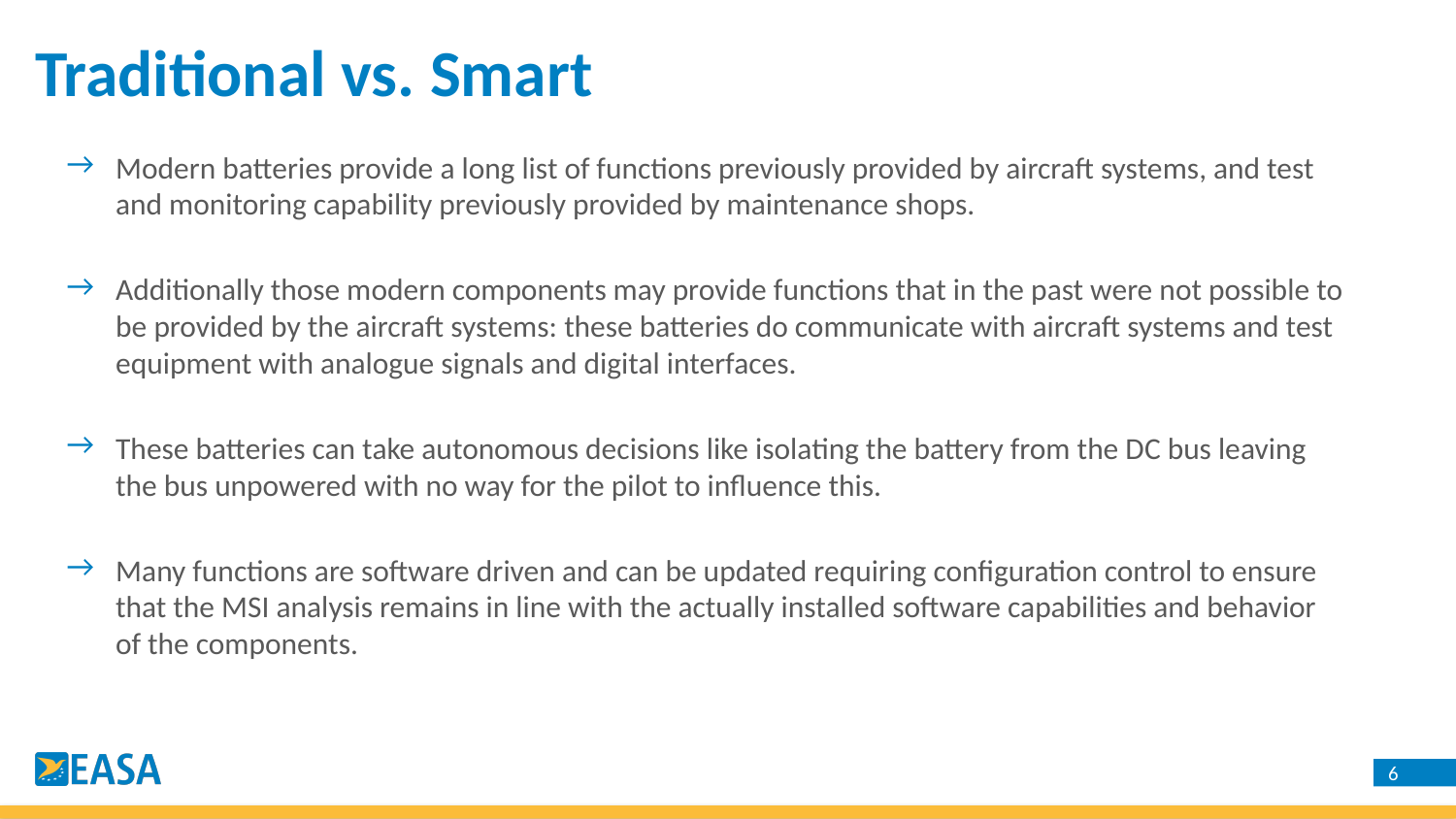

# Traditional vs. Smart
Modern batteries provide a long list of functions previously provided by aircraft systems, and test and monitoring capability previously provided by maintenance shops.

Additionally those modern components may provide functions that in the past were not possible to be provided by the aircraft systems: these batteries do communicate with aircraft systems and test equipment with analogue signals and digital interfaces.

These batteries can take autonomous decisions like isolating the battery from the DC bus leaving the bus unpowered with no way for the pilot to influence this.

Many functions are software driven and can be updated requiring configuration control to ensure that the MSI analysis remains in line with the actually installed software capabilities and behavior of the components.